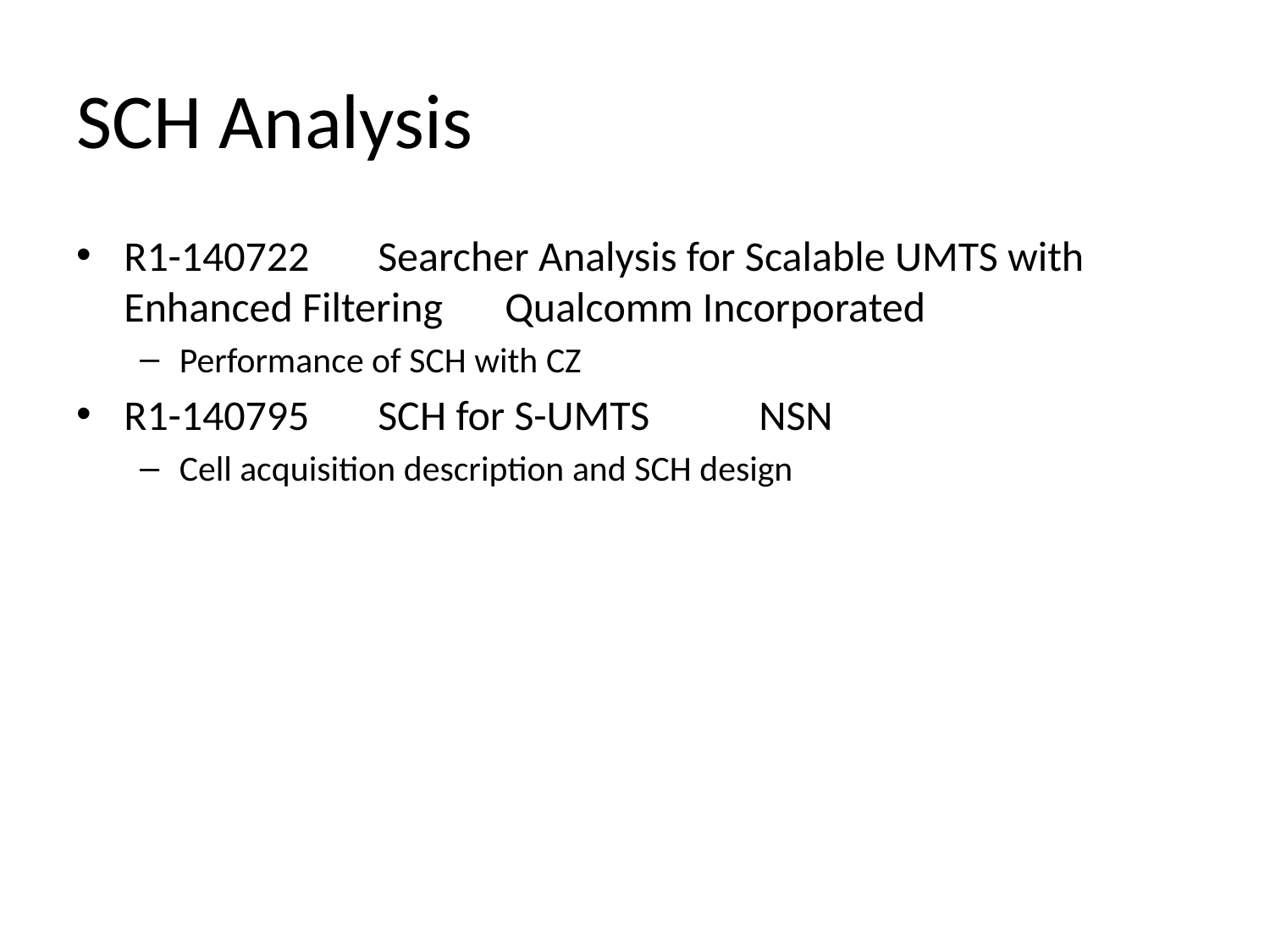

# SCH Analysis
R1-140722	Searcher Analysis for Scalable UMTS with Enhanced Filtering 	Qualcomm Incorporated
Performance of SCH with CZ
R1-140795	SCH for S-UMTS  	NSN
Cell acquisition description and SCH design